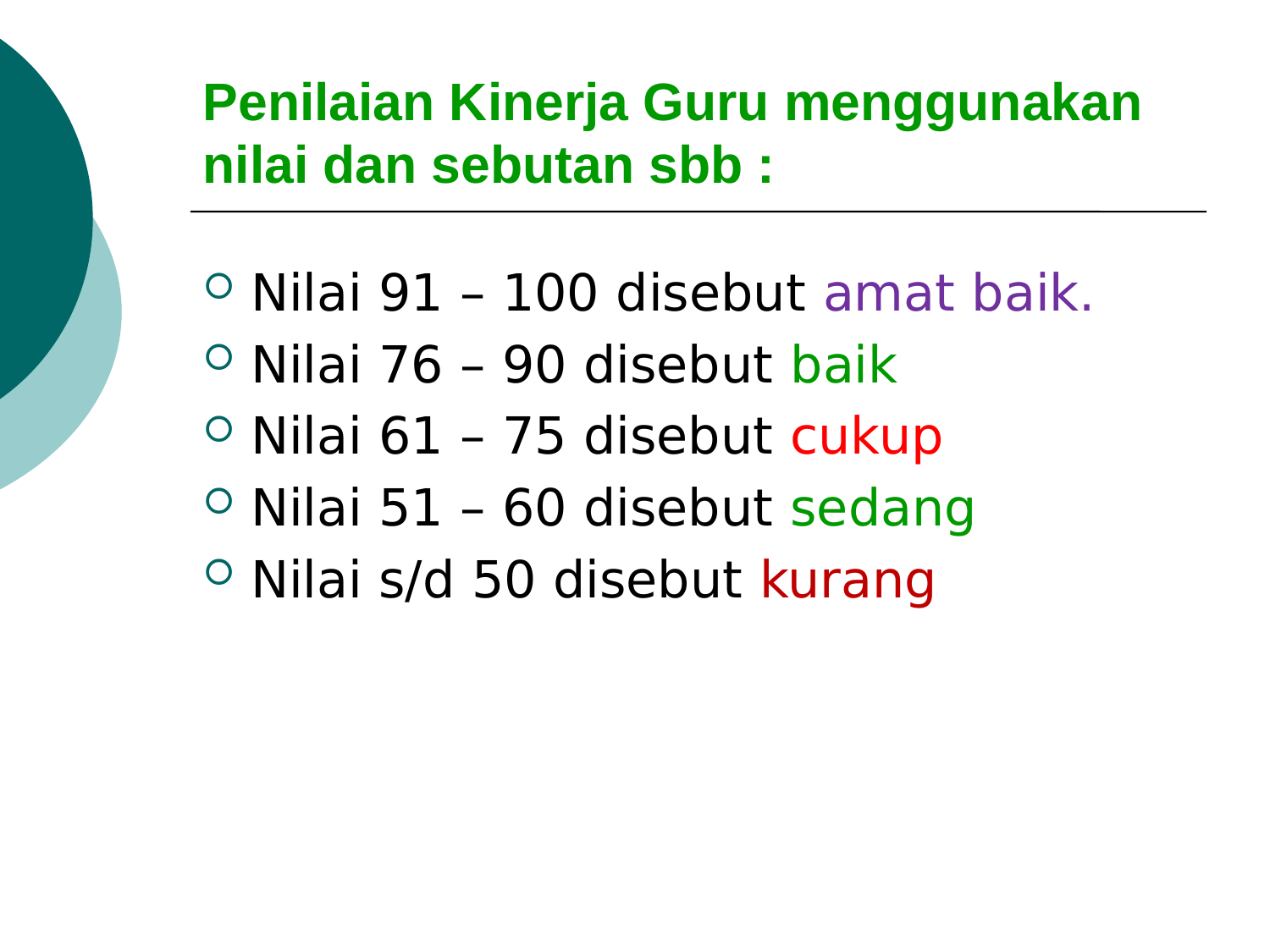

Penilaian Kinerja Guru menggunakan nilai dan sebutan sbb :
Nilai 91 – 100 disebut amat baik.
Nilai 76 – 90 disebut baik
Nilai 61 – 75 disebut cukup
Nilai 51 – 60 disebut sedang
Nilai s/d 50 disebut kurang